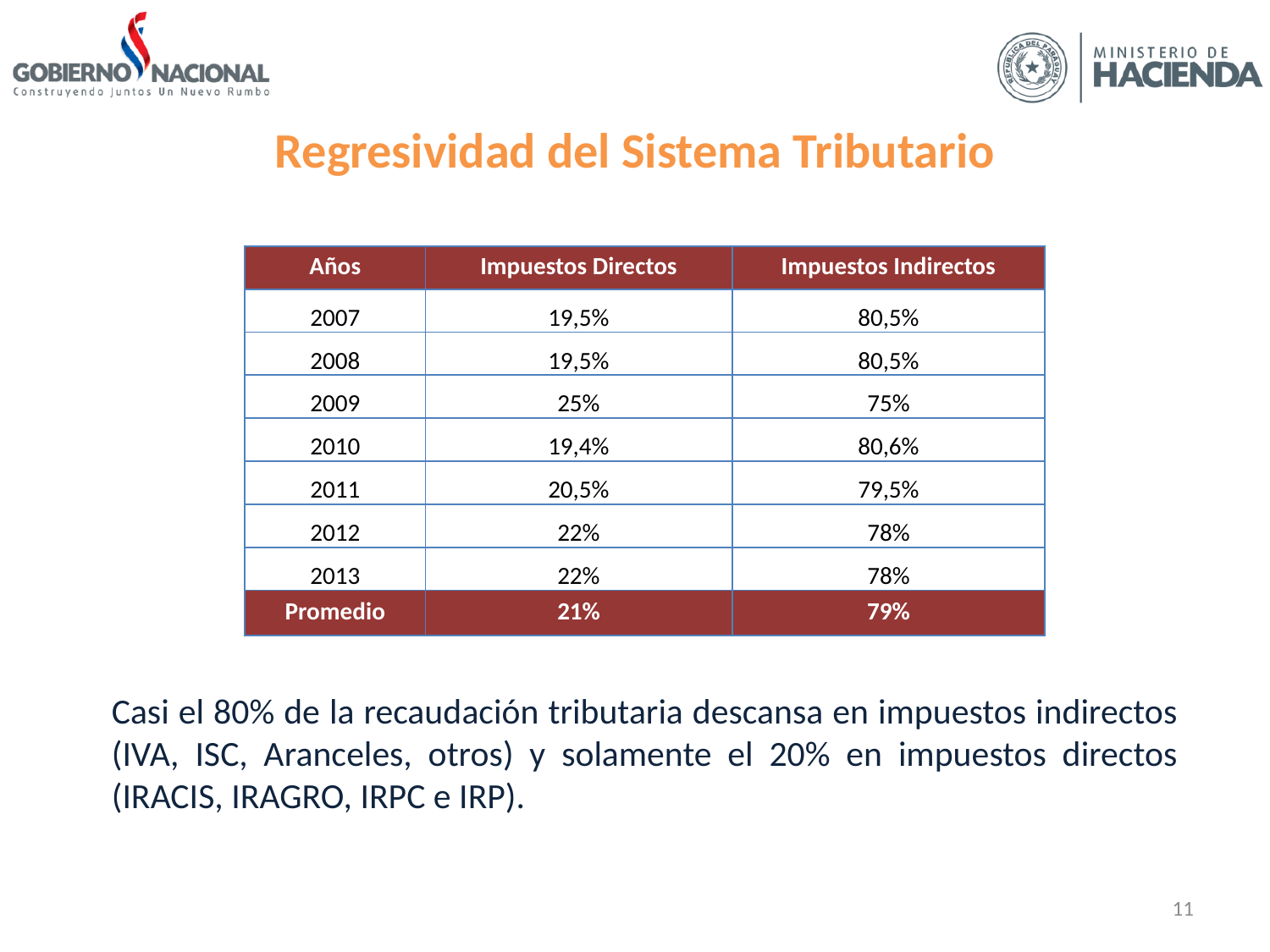

Regresividad del Sistema Tributario
| Años | Impuestos Directos | Impuestos Indirectos |
| --- | --- | --- |
| 2007 | 19,5% | 80,5% |
| 2008 | 19,5% | 80,5% |
| 2009 | 25% | 75% |
| 2010 | 19,4% | 80,6% |
| 2011 | 20,5% | 79,5% |
| 2012 | 22% | 78% |
| 2013 | 22% | 78% |
| Promedio | 21% | 79% |
Casi el 80% de la recaudación tributaria descansa en impuestos indirectos (IVA, ISC, Aranceles, otros) y solamente el 20% en impuestos directos (IRACIS, IRAGRO, IRPC e IRP).
11